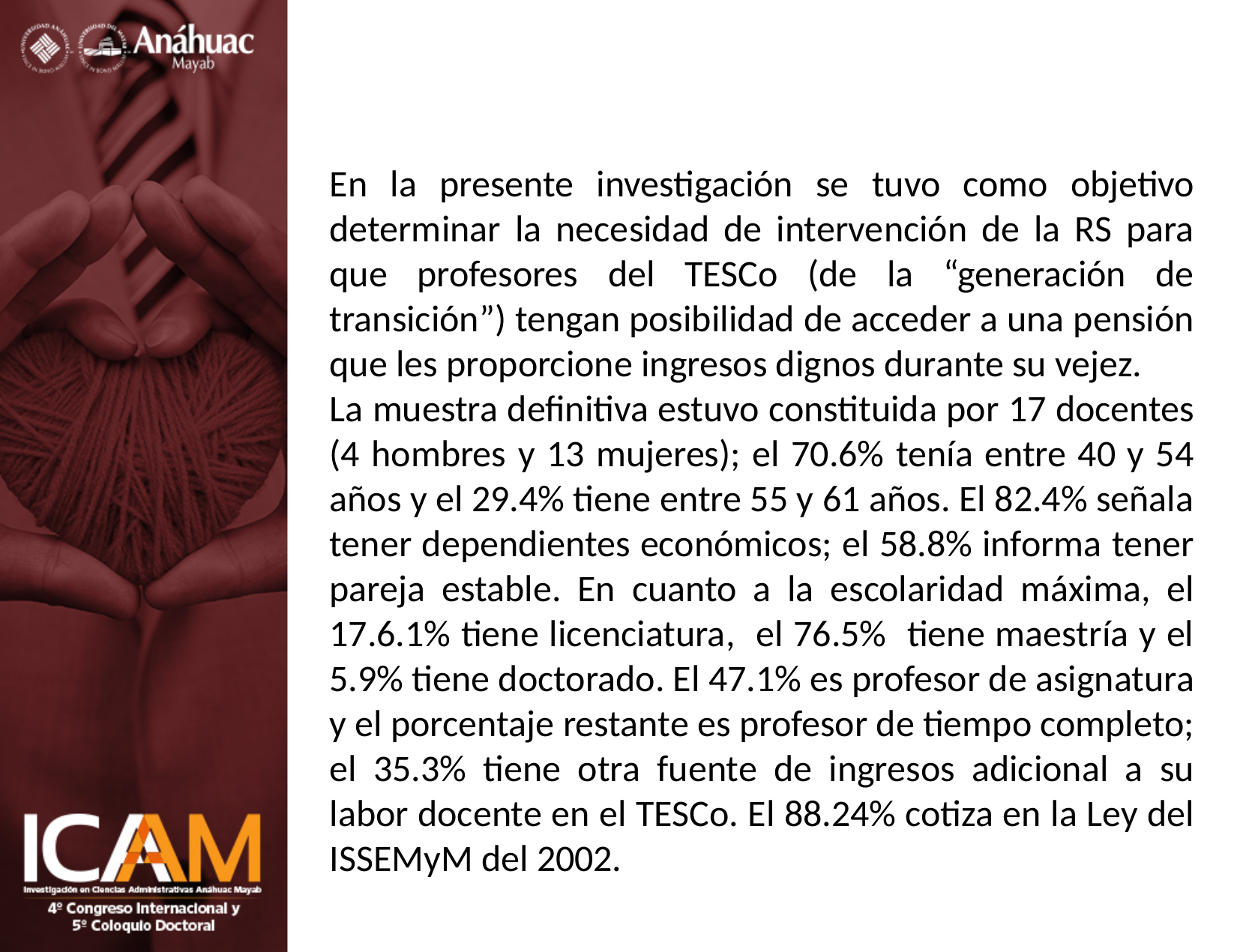

#

En la presente investigación se tuvo como objetivo determinar la necesidad de intervención de la RS para que profesores del TESCo (de la “generación de transición”) tengan posibilidad de acceder a una pensión que les proporcione ingresos dignos durante su vejez.
La muestra definitiva estuvo constituida por 17 docentes (4 hombres y 13 mujeres); el 70.6% tenía entre 40 y 54 años y el 29.4% tiene entre 55 y 61 años. El 82.4% señala tener dependientes económicos; el 58.8% informa tener pareja estable. En cuanto a la escolaridad máxima, el 17.6.1% tiene licenciatura,  el 76.5%  tiene maestría y el 5.9% tiene doctorado. El 47.1% es profesor de asignatura y el porcentaje restante es profesor de tiempo completo; el 35.3% tiene otra fuente de ingresos adicional a su labor docente en el TESCo. El 88.24% cotiza en la Ley del ISSEMyM del 2002.